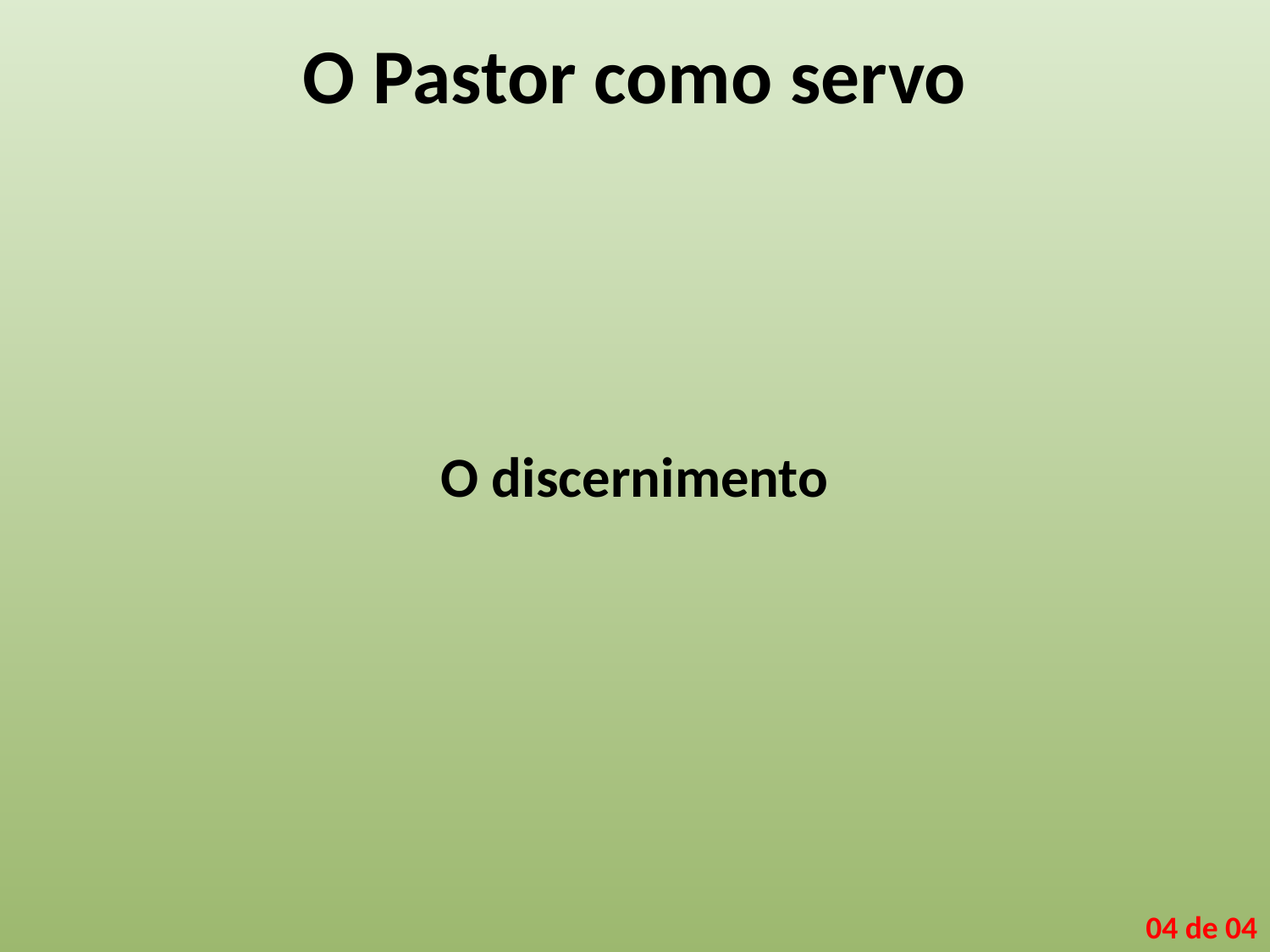

# O Pastor como servo
O discernimento
04 de 04